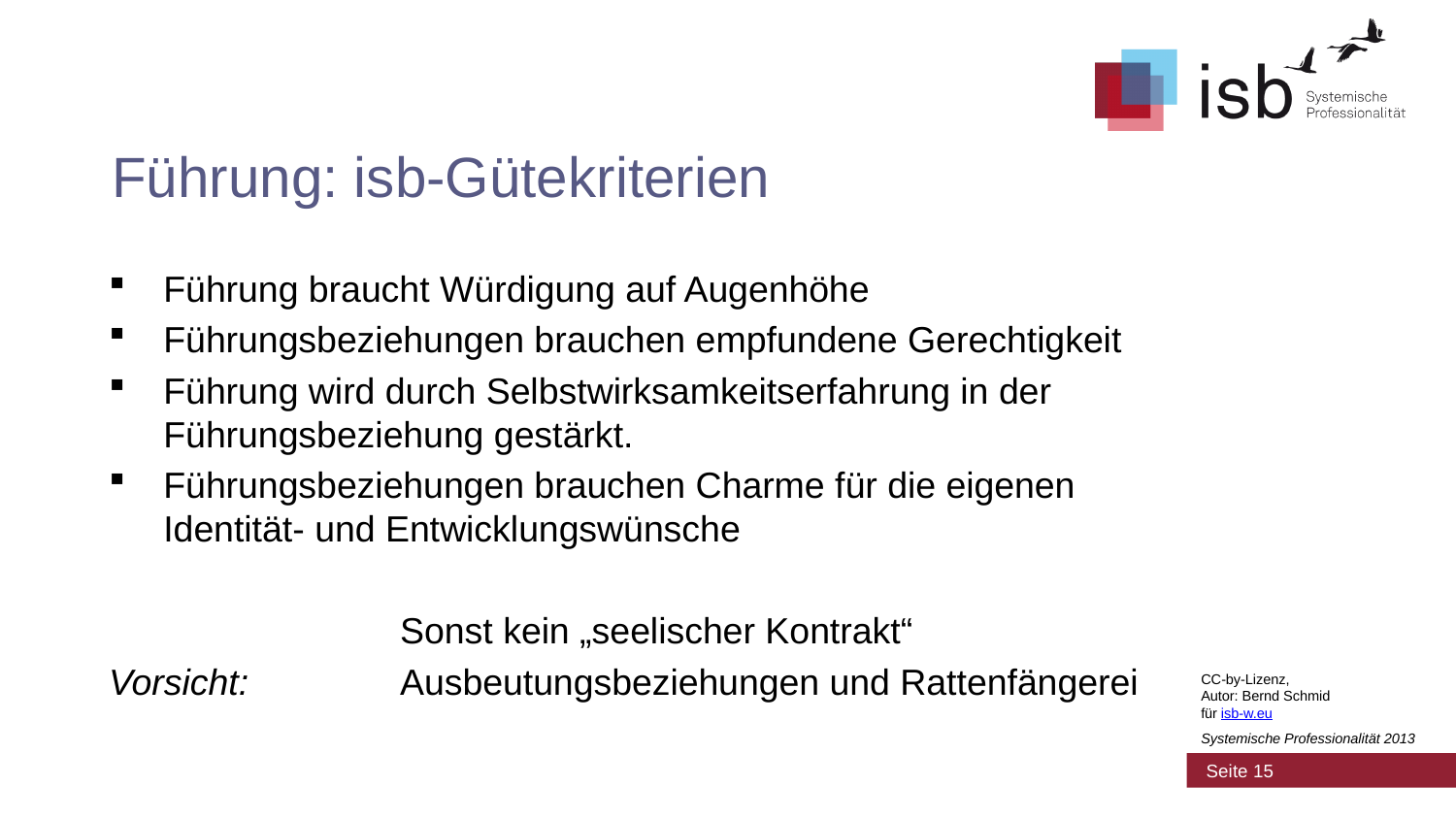

# Führung: isb-Gütekriterien
Führung braucht Würdigung auf Augenhöhe
Führungsbeziehungen brauchen empfundene Gerechtigkeit
Führung wird durch Selbstwirksamkeitserfahrung in der Führungsbeziehung gestärkt.
Führungsbeziehungen brauchen Charme für die eigenen Identität- und Entwicklungswünsche

		Sonst kein „seelischer Kontrakt“
Vorsicht:		Ausbeutungsbeziehungen und Rattenfängerei

CC-by-Lizenz,
Autor: Bernd Schmid
für isb-w.eu
Systemische Professionalität 2013
 Seite 15